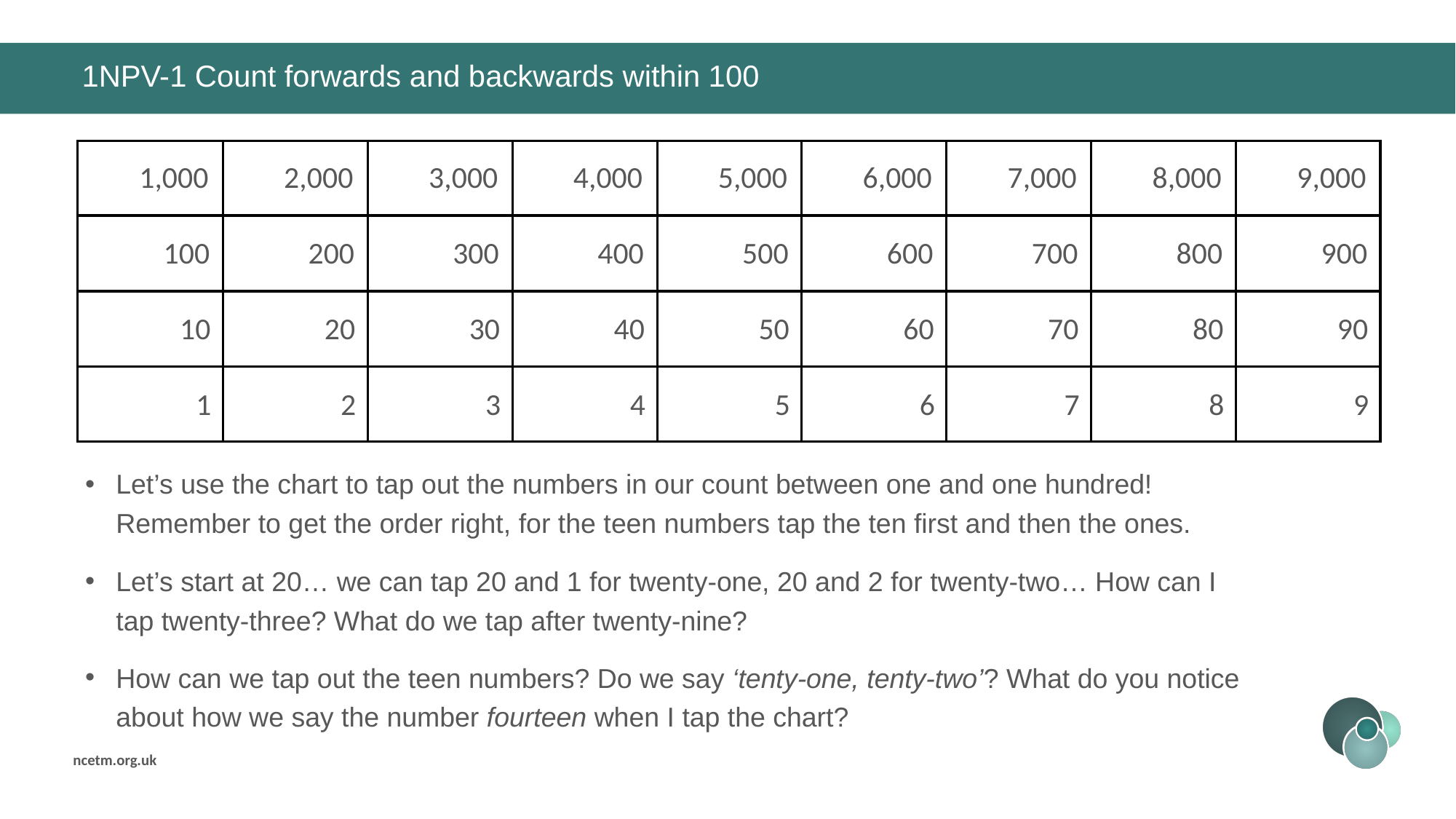

# 1NPV-1 Count forwards and backwards within 100
1,000
100
10
1
2,000
200
20
2
3,000
300
30
3
4,000
400
40
4
5,000
500
50
5
6,000
600
60
6
7,000
700
70
7
8,000
800
80
8
9,000
900
90
9
Let’s use the chart to tap out the numbers in our count between one and one hundred! Remember to get the order right, for the teen numbers tap the ten first and then the ones.
Let’s start at 20… we can tap 20 and 1 for twenty-one, 20 and 2 for twenty-two… How can I tap twenty-three? What do we tap after twenty-nine?
How can we tap out the teen numbers? Do we say ‘tenty-one, tenty-two’? What do you notice about how we say the number fourteen when I tap the chart?